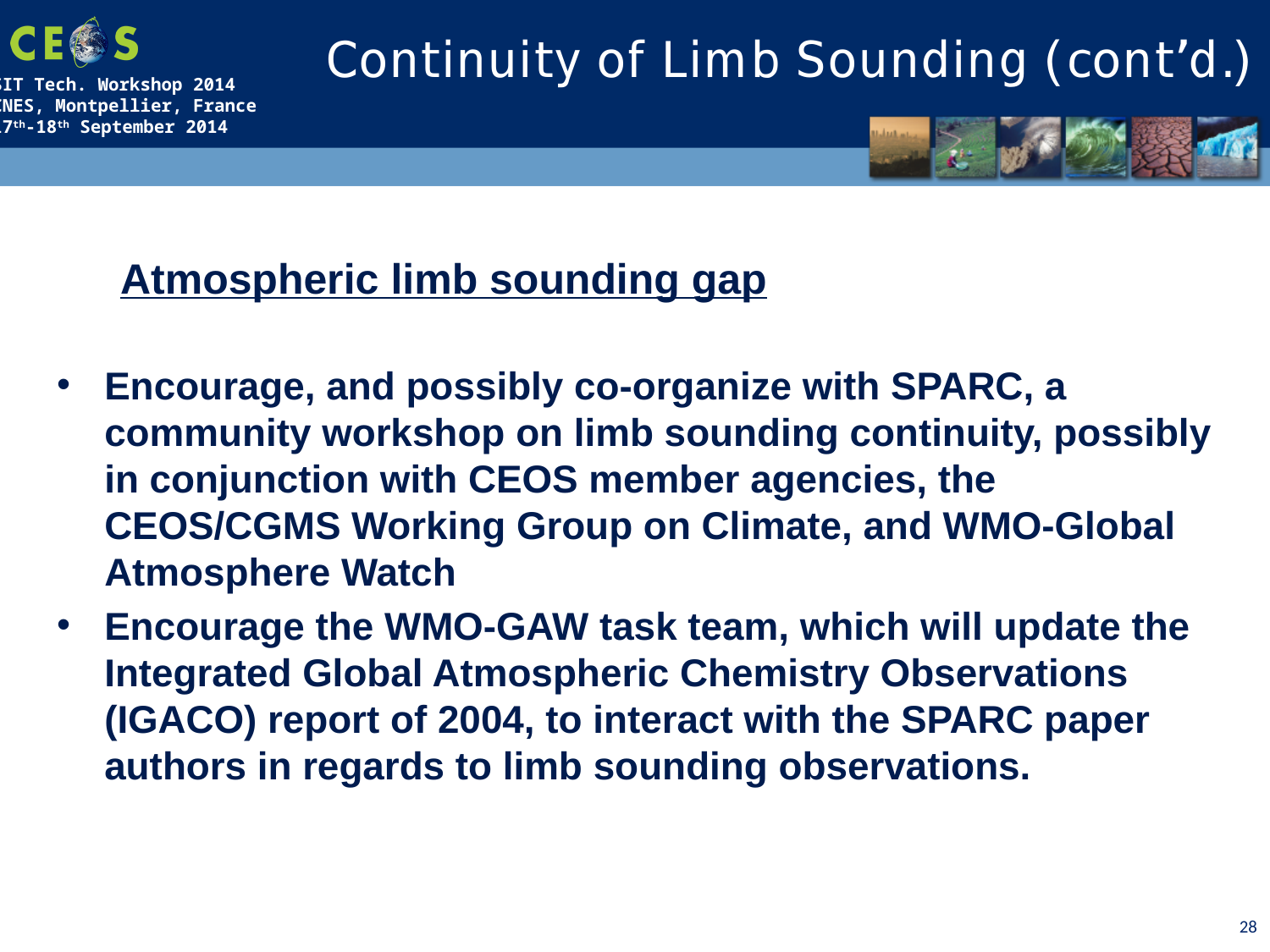

Continuity of Limb Sounding (cont’d.)

Atmospheric limb sounding gap

Encourage, and possibly co-organize with SPARC, a community workshop on limb sounding continuity, possibly in conjunction with CEOS member agencies, the CEOS/CGMS Working Group on Climate, and WMO-Global Atmosphere Watch
Encourage the WMO-GAW task team, which will update the Integrated Global Atmospheric Chemistry Observations (IGACO) report of 2004, to interact with the SPARC paper authors in regards to limb sounding observations.

28